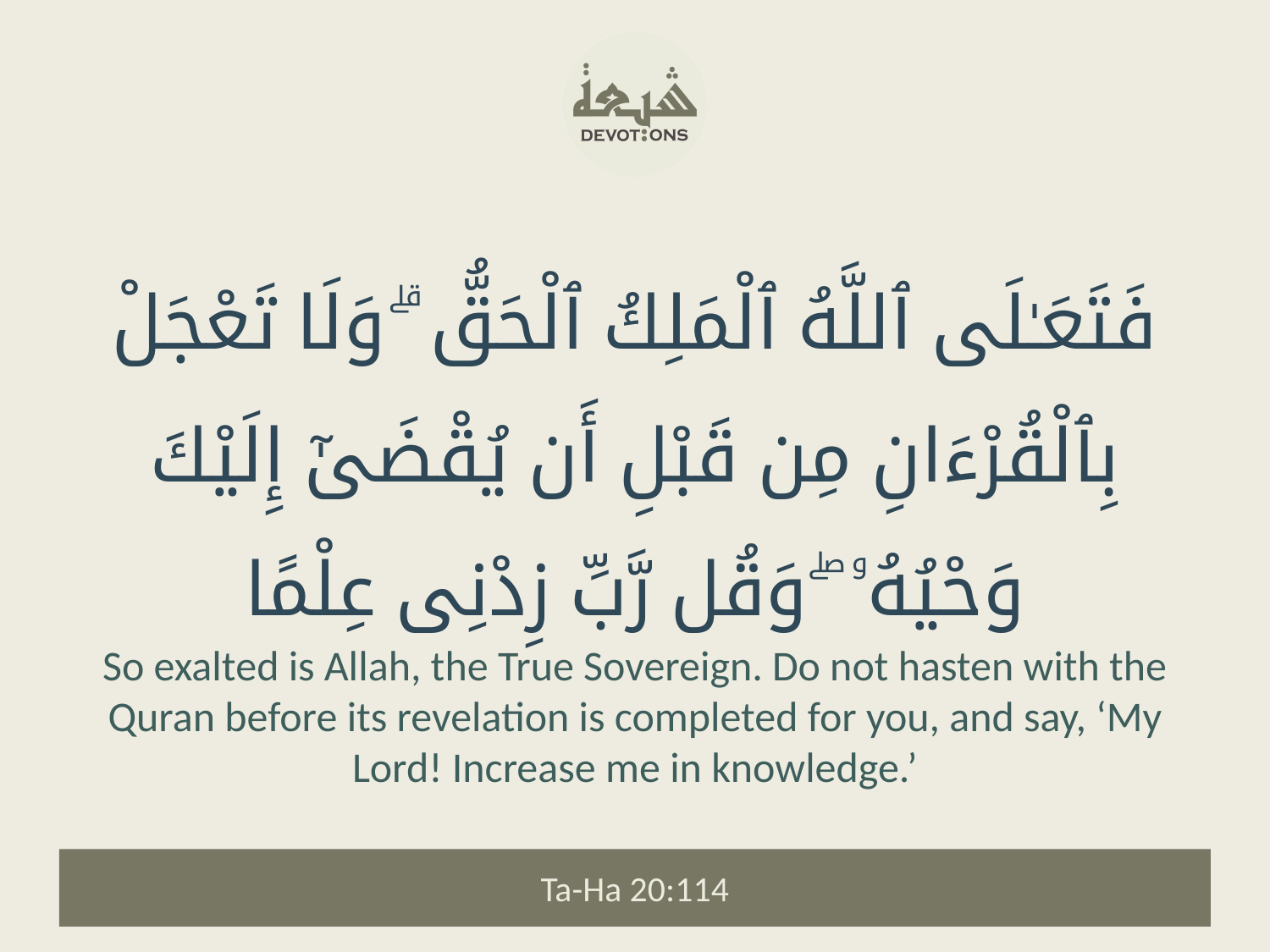

فَتَعَـٰلَى ٱللَّهُ ٱلْمَلِكُ ٱلْحَقُّ ۗ وَلَا تَعْجَلْ بِٱلْقُرْءَانِ مِن قَبْلِ أَن يُقْضَىٰٓ إِلَيْكَ وَحْيُهُۥ ۖ وَقُل رَّبِّ زِدْنِى عِلْمًا
So exalted is Allah, the True Sovereign. Do not hasten with the Quran before its revelation is completed for you, and say, ‘My Lord! Increase me in knowledge.’
Ta-Ha 20:114